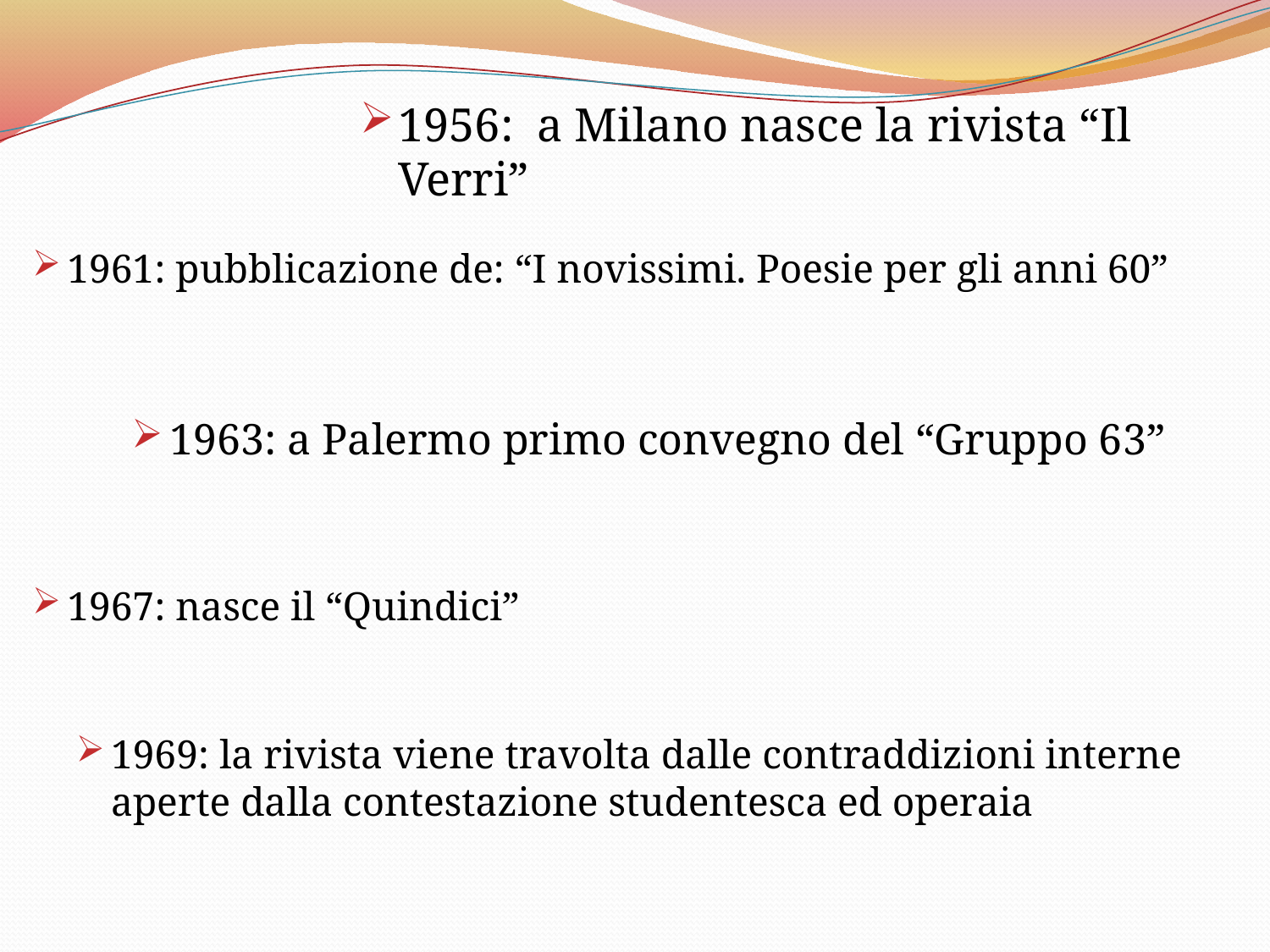

1956:  a Milano nasce la rivista “Il Verri”
1961: pubblicazione de: “I novissimi. Poesie per gli anni 60”
1963: a Palermo primo convegno del “Gruppo 63”
1967: nasce il “Quindici”
1969: la rivista viene travolta dalle contraddizioni interne aperte dalla contestazione studentesca ed operaia